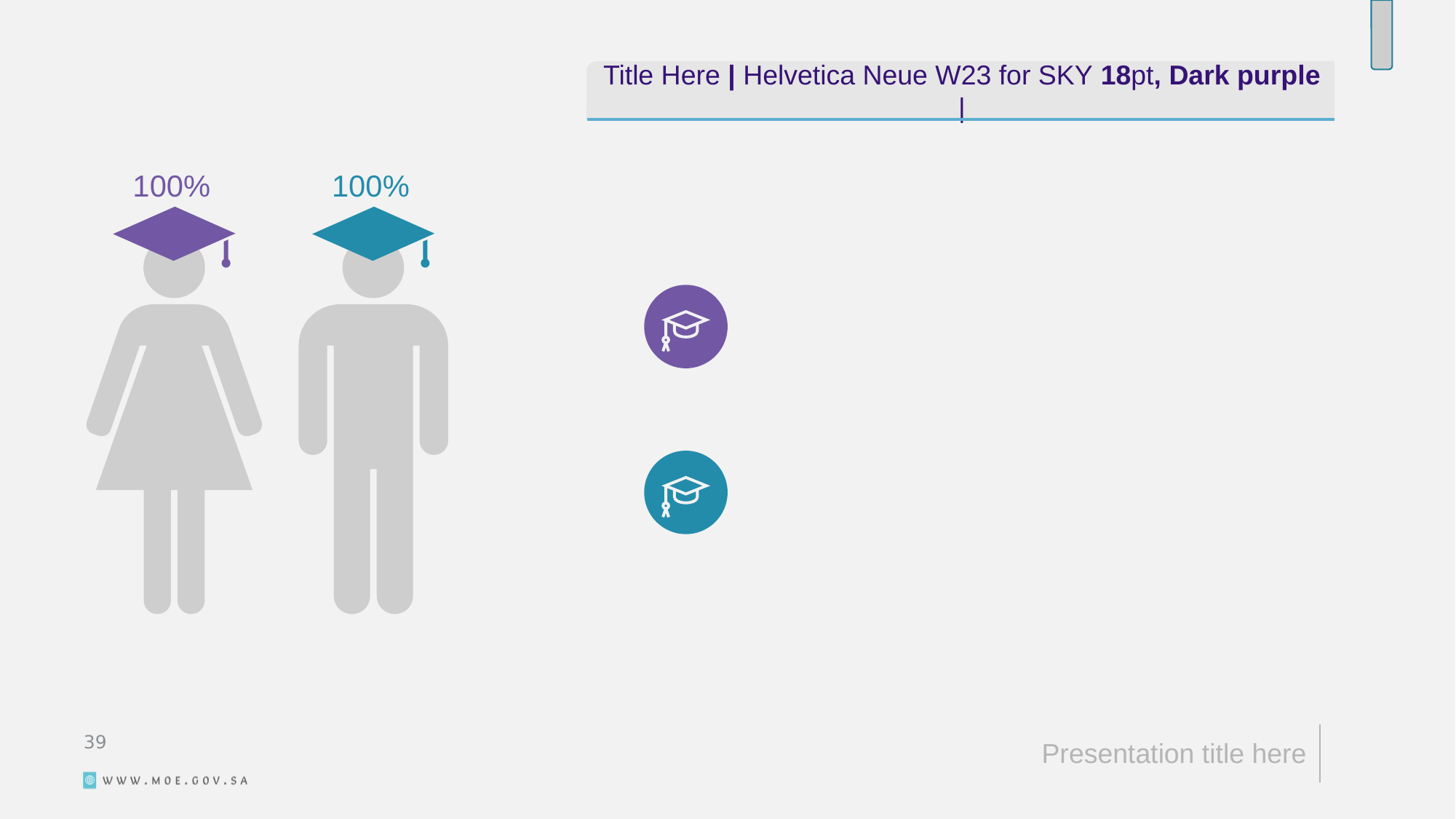

Title Here | Helvetica Neue W23 for SKY 18pt, Dark purple |
100%
100%

39
Presentation title here